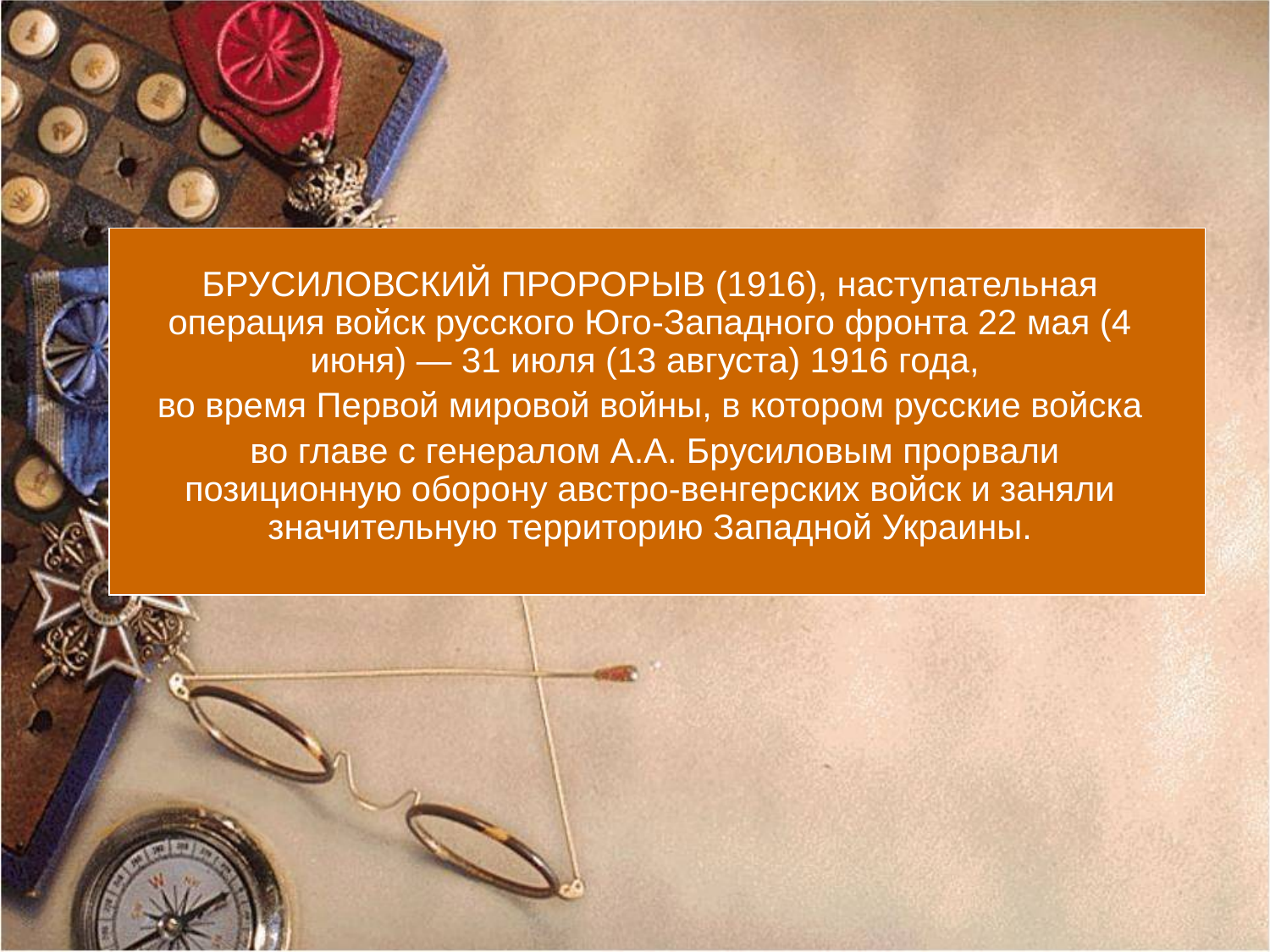

#

БРУСИЛОВСКИЙ ПРОРОРЫВ (1916), наступательная операция войск русского Юго-Западного фронта 22 мая (4 июня) — 31 июля (13 августа) 1916 года,
во время Первой мировой войны, в котором русские войска
 во главе с генералом А.А. Брусиловым прорвали позиционную оборону австро-венгерских войск и заняли значительную территорию Западной Украины.